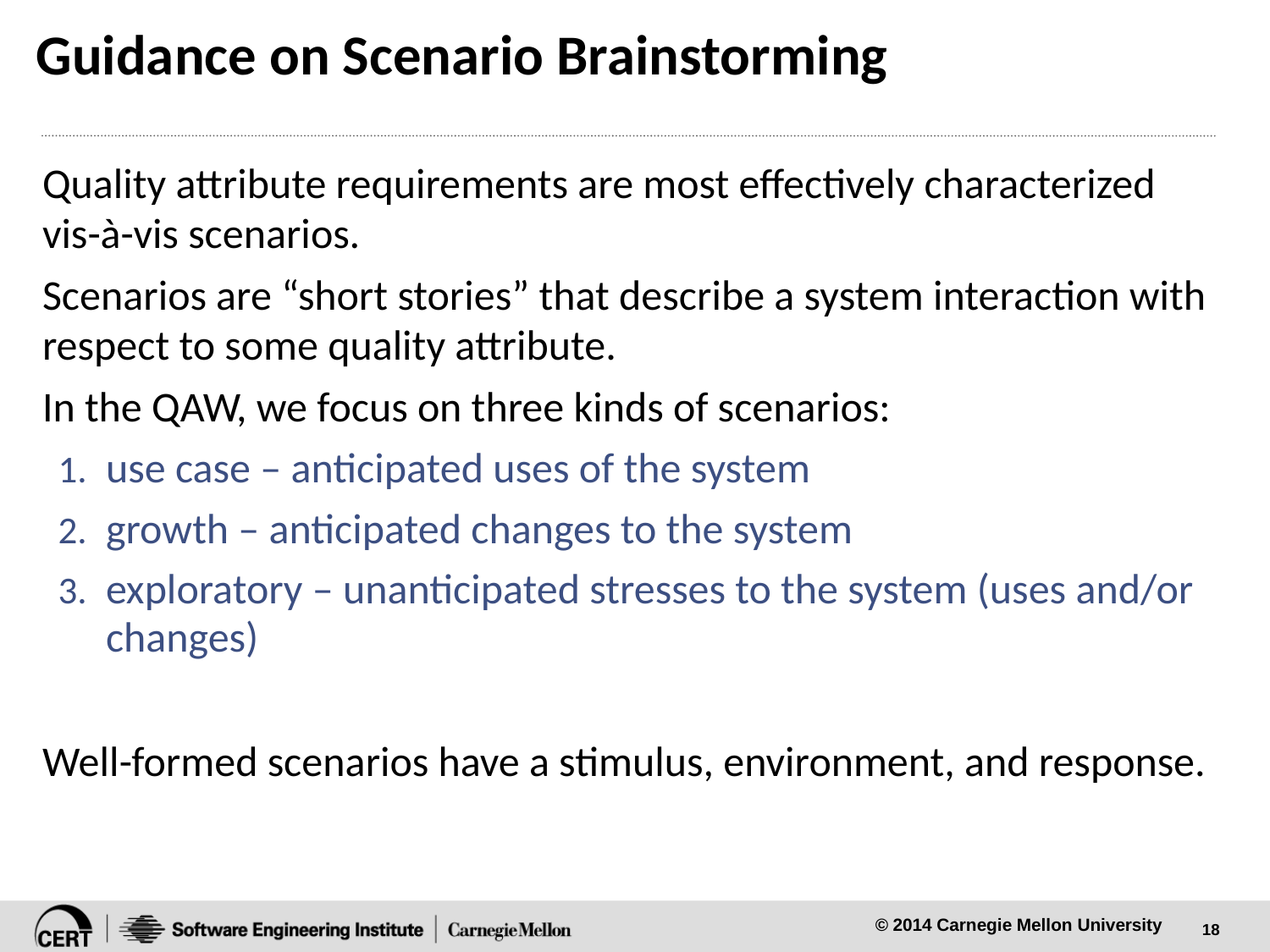

# Guidance on Scenario Brainstorming
Quality attribute requirements are most effectively characterized vis-à-vis scenarios.
Scenarios are “short stories” that describe a system interaction with respect to some quality attribute.
In the QAW, we focus on three kinds of scenarios:
use case – anticipated uses of the system
growth – anticipated changes to the system
exploratory – unanticipated stresses to the system (uses and/or changes)

Well-formed scenarios have a stimulus, environment, and response.